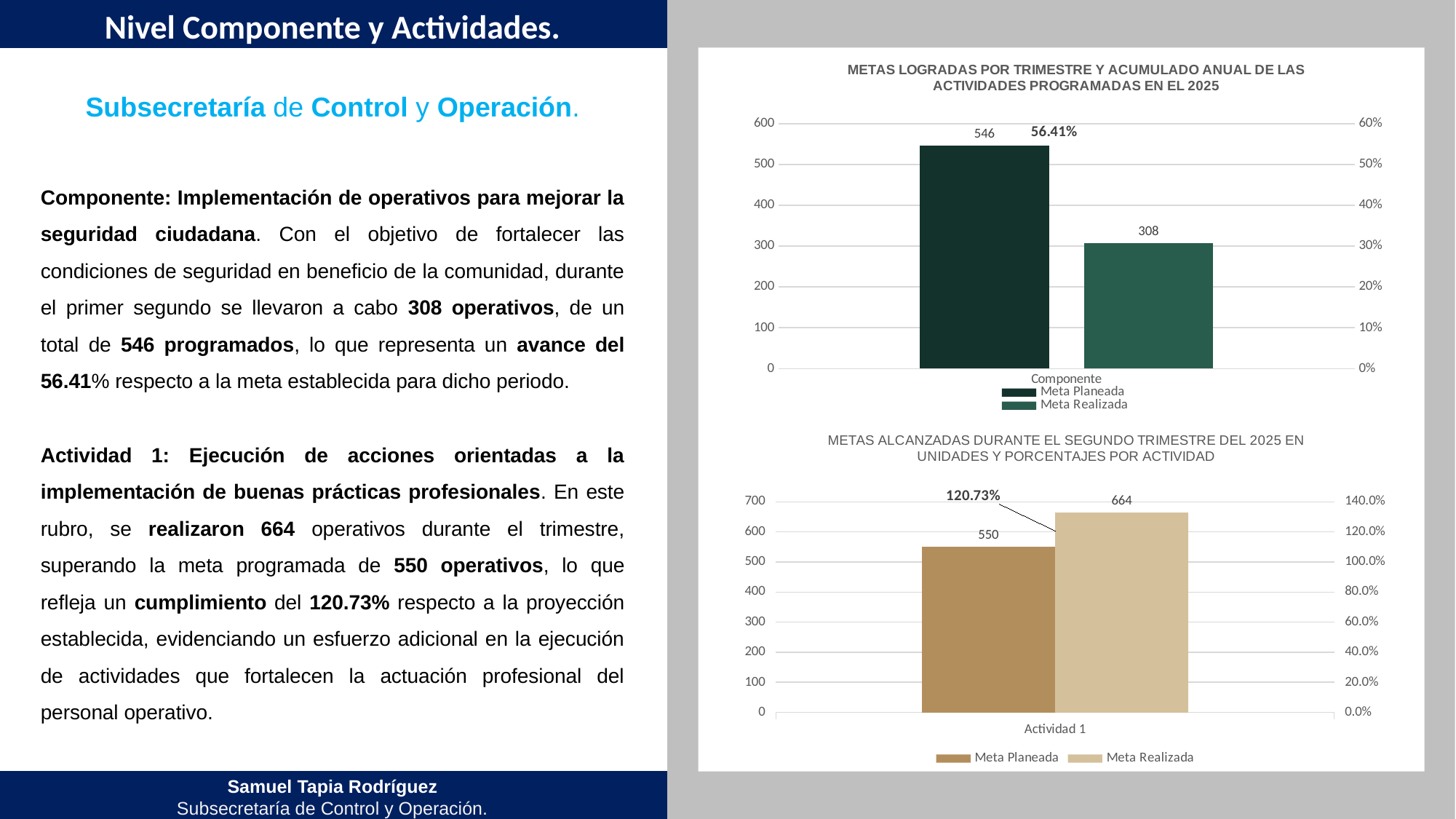

Nivel Componente y Actividades.

### Chart: METAS LOGRADAS POR TRIMESTRE Y ACUMULADO ANUAL DE LAS ACTIVIDADES PROGRAMADAS EN EL 2025

| Category | Meta Planeada | Meta Realizada |  |
|---|---|---|---|
| Componente | 546.0 | 308.0 | 0.5641025641025641 |
Subsecretaría de Control y Operación.
Componente: Implementación de operativos para mejorar la seguridad ciudadana. Con el objetivo de fortalecer las condiciones de seguridad en beneficio de la comunidad, durante el primer segundo se llevaron a cabo 308 operativos, de un total de 546 programados, lo que representa un avance del 56.41% respecto a la meta establecida para dicho periodo.

Actividad 1: Ejecución de acciones orientadas a la implementación de buenas prácticas profesionales. En este rubro, se realizaron 664 operativos durante el trimestre, superando la meta programada de 550 operativos, lo que refleja un cumplimiento del 120.73% respecto a la proyección establecida, evidenciando un esfuerzo adicional en la ejecución de actividades que fortalecen la actuación profesional del personal operativo.

### Chart: METAS ALCANZADAS DURANTE EL SEGUNDO TRIMESTRE DEL 2025 EN UNIDADES Y PORCENTAJES POR ACTIVIDAD

| Category | Meta Planeada | Meta Realizada |  |
|---|---|---|---|
| Actividad 1 | 550.0 | 664.0 | 1.2072727272727273 |
Samuel Tapia Rodríguez
Subsecretaría de Control y Operación.